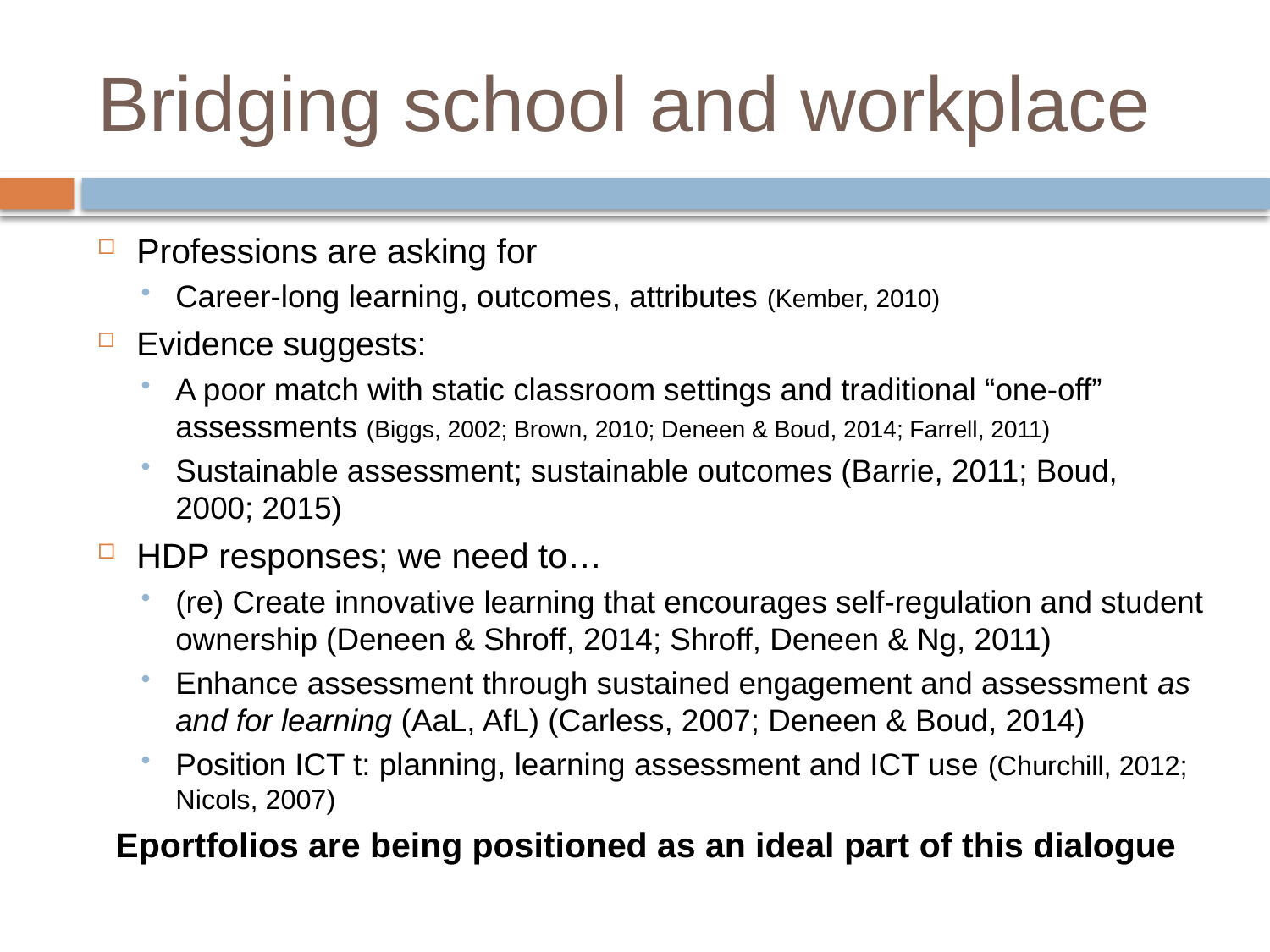

# Bridging school and workplace
Professions are asking for
Career-long learning, outcomes, attributes (Kember, 2010)
Evidence suggests:
A poor match with static classroom settings and traditional “one-off” assessments (Biggs, 2002; Brown, 2010; Deneen & Boud, 2014; Farrell, 2011)
Sustainable assessment; sustainable outcomes (Barrie, 2011; Boud, 2000; 2015)
HDP responses; we need to…
(re) Create innovative learning that encourages self-regulation and student ownership (Deneen & Shroff, 2014; Shroff, Deneen & Ng, 2011)
Enhance assessment through sustained engagement and assessment as and for learning (AaL, AfL) (Carless, 2007; Deneen & Boud, 2014)
Position ICT t: planning, learning assessment and ICT use (Churchill, 2012; Nicols, 2007)
Eportfolios are being positioned as an ideal part of this dialogue